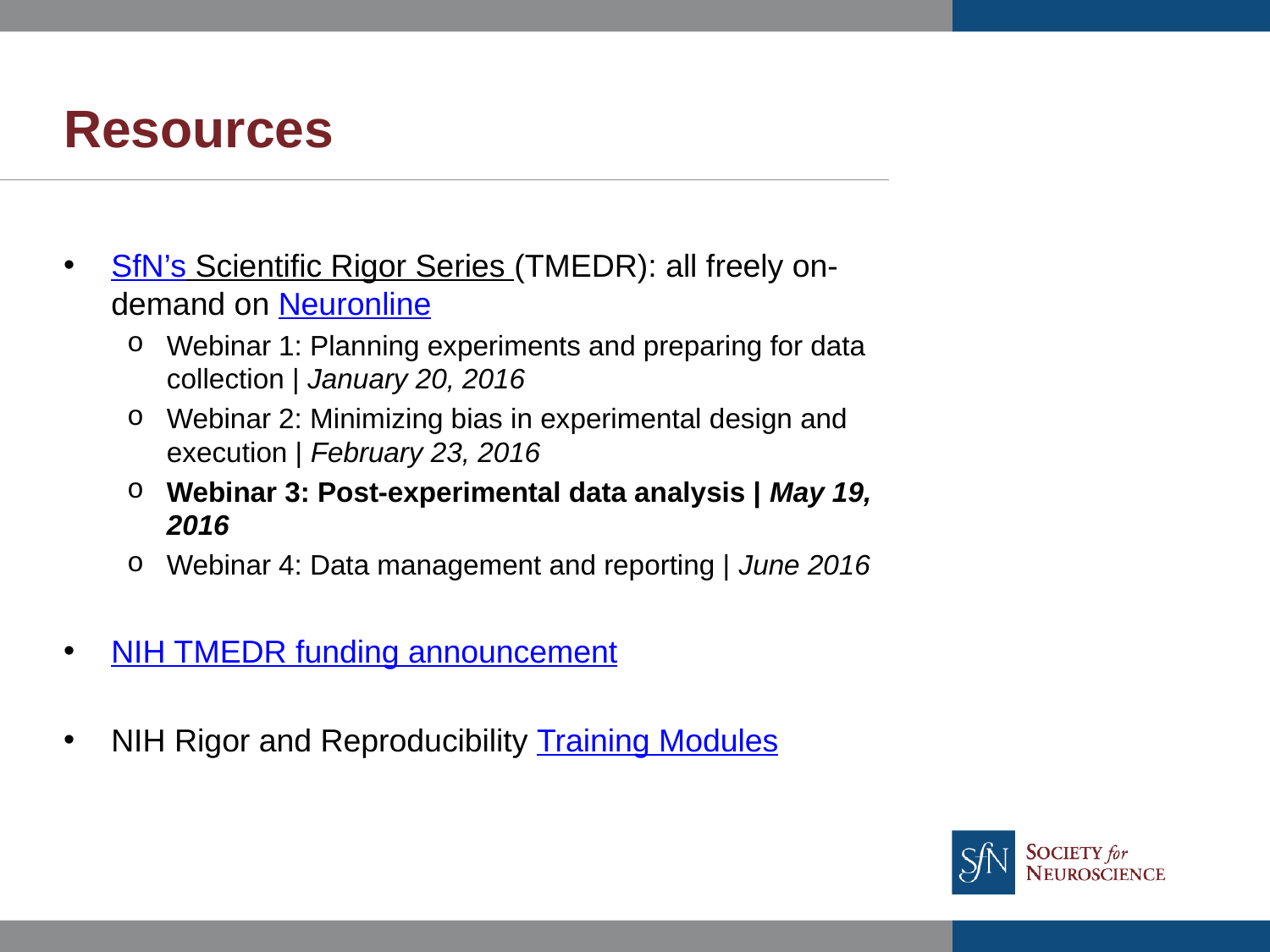

# Resources

SfN’s Scientific Rigor Series (TMEDR): all freely on-demand on Neuronline
Webinar 1: Planning experiments and preparing for data collection | January 20, 2016
Webinar 2: Minimizing bias in experimental design and execution | February 23, 2016
Webinar 3: Post-experimental data analysis | May 19, 2016
Webinar 4: Data management and reporting | June 2016

NIH TMEDR funding announcement

NIH Rigor and Reproducibility Training Modules